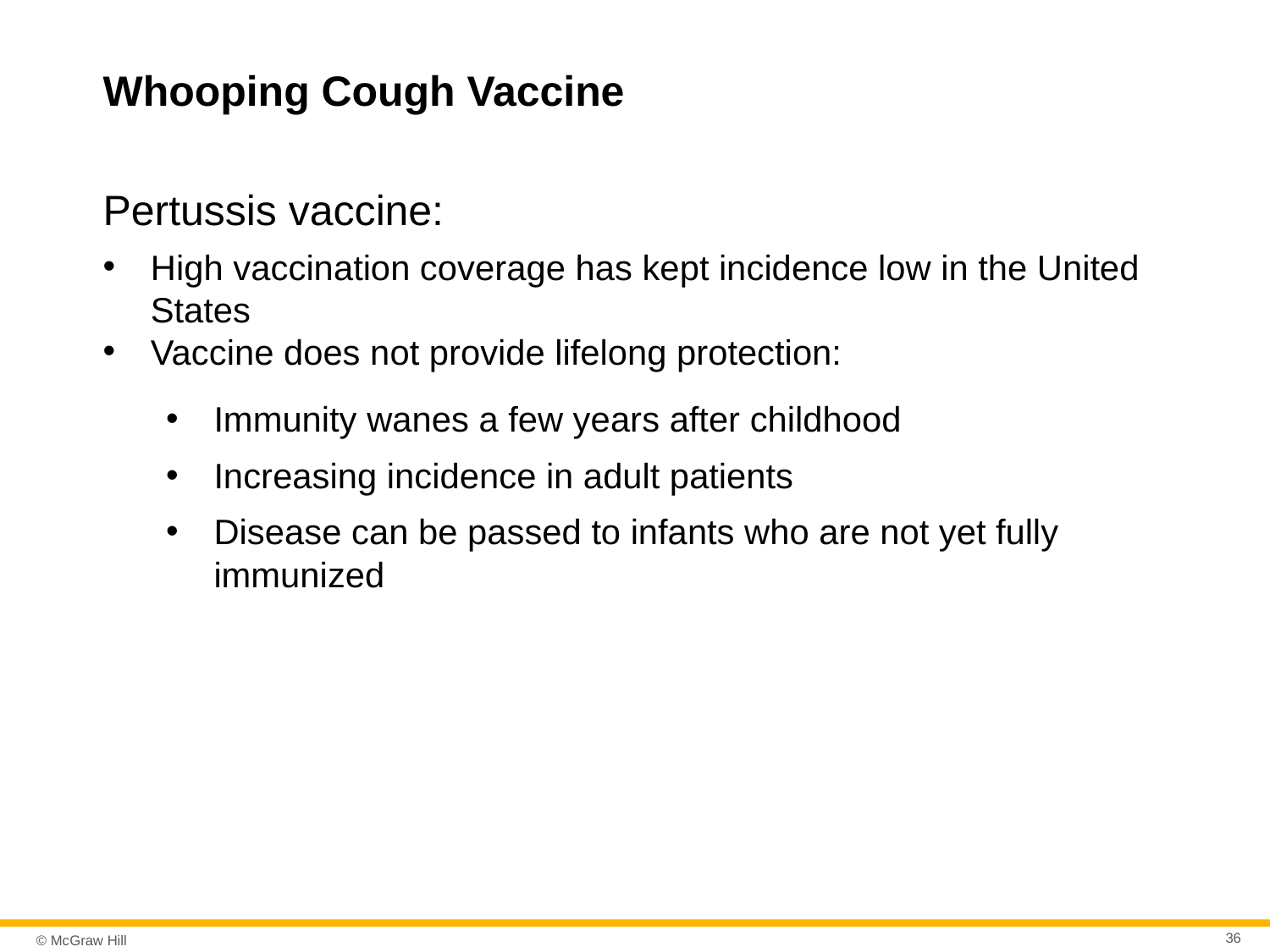

# Whooping Cough Vaccine
Pertussis vaccine:
High vaccination coverage has kept incidence low in the United States
Vaccine does not provide lifelong protection:
Immunity wanes a few years after childhood
Increasing incidence in adult patients
Disease can be passed to infants who are not yet fully immunized